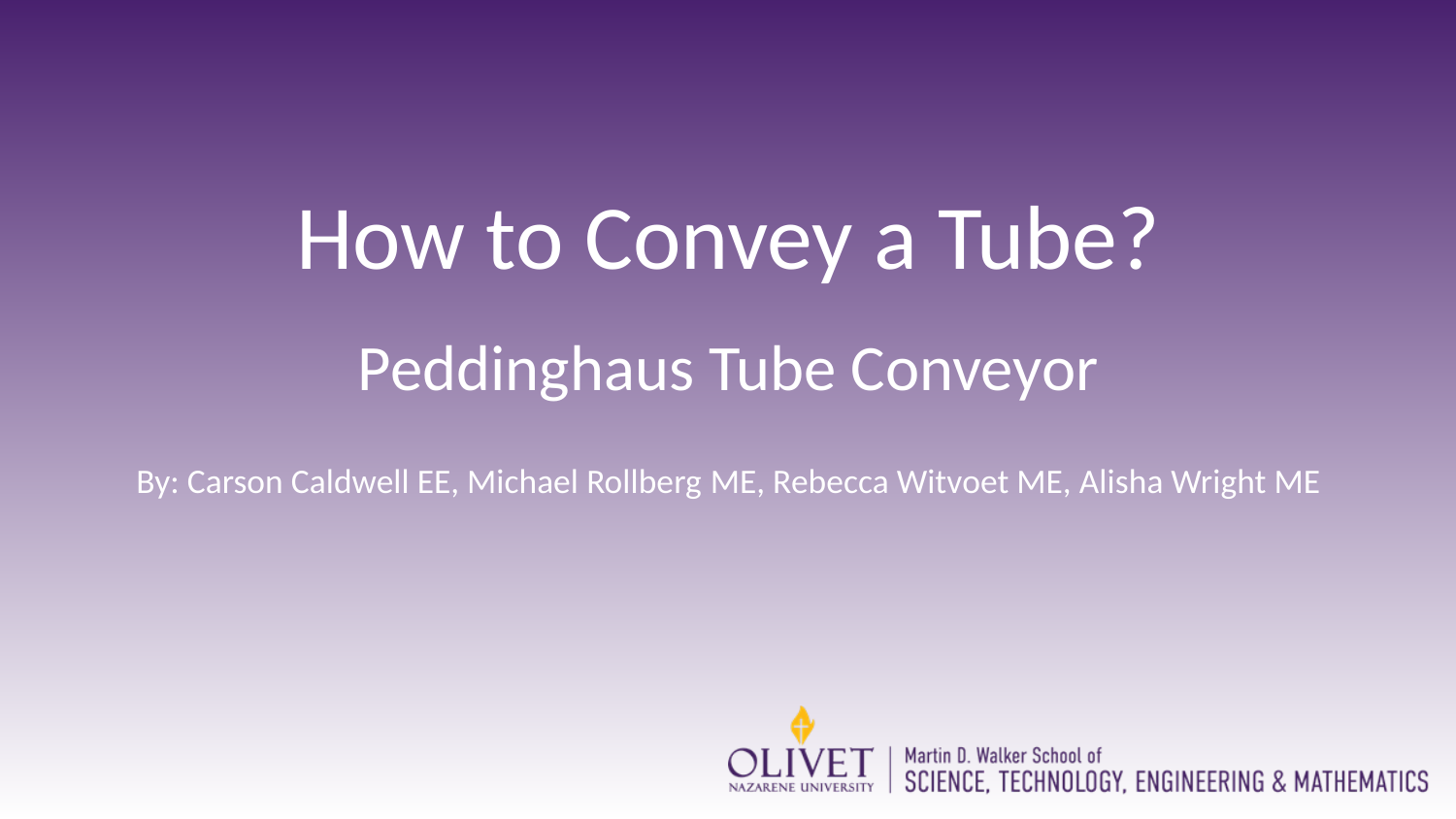

# How to Convey a Tube? Peddinghaus Tube Conveyor
By: Carson Caldwell EE, Michael Rollberg ME, Rebecca Witvoet ME, Alisha Wright ME